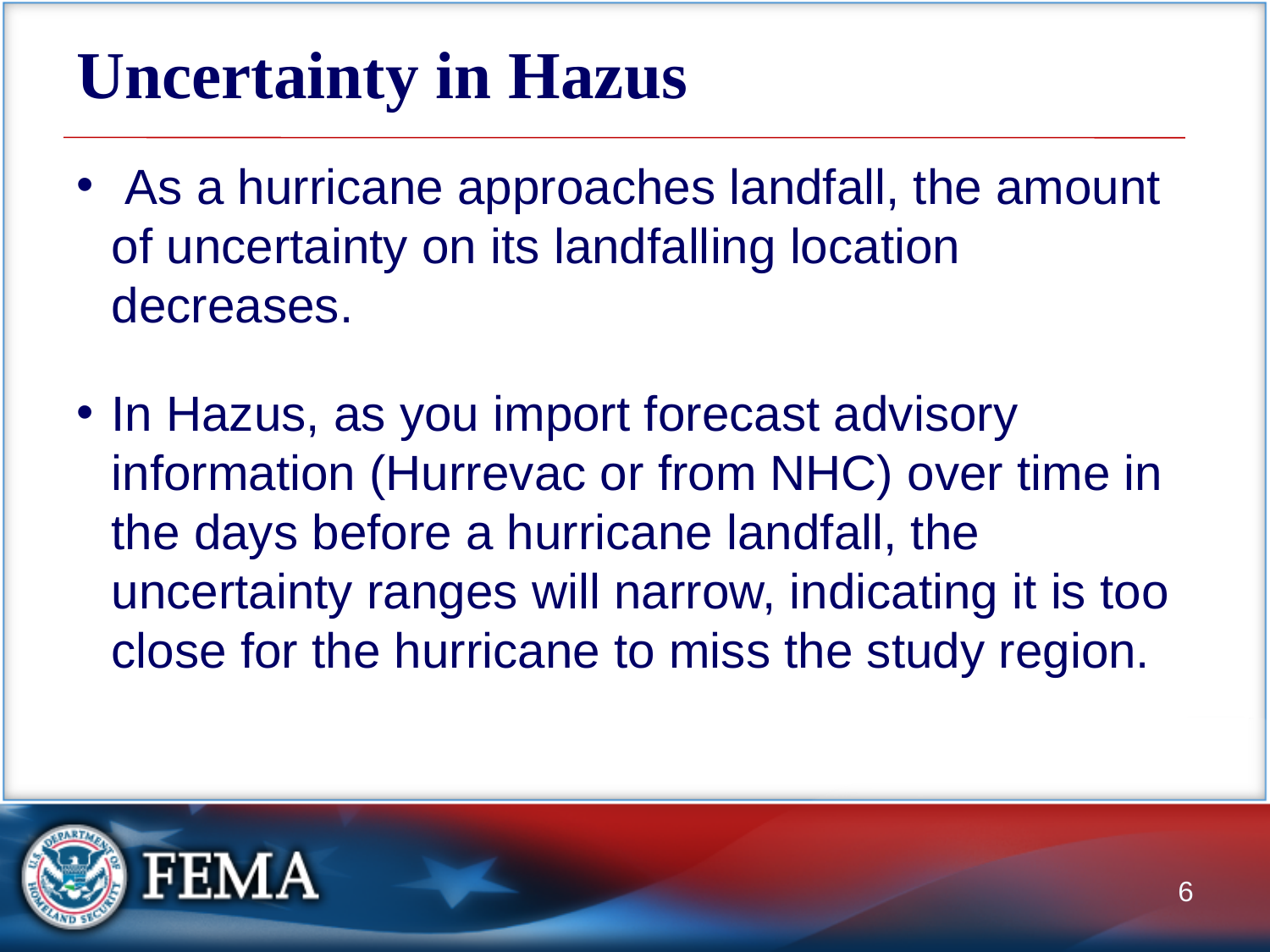

# Uncertainty in Hazus
 As a hurricane approaches landfall, the amount of uncertainty on its landfalling location decreases.
In Hazus, as you import forecast advisory information (Hurrevac or from NHC) over time in the days before a hurricane landfall, the uncertainty ranges will narrow, indicating it is too close for the hurricane to miss the study region.
6